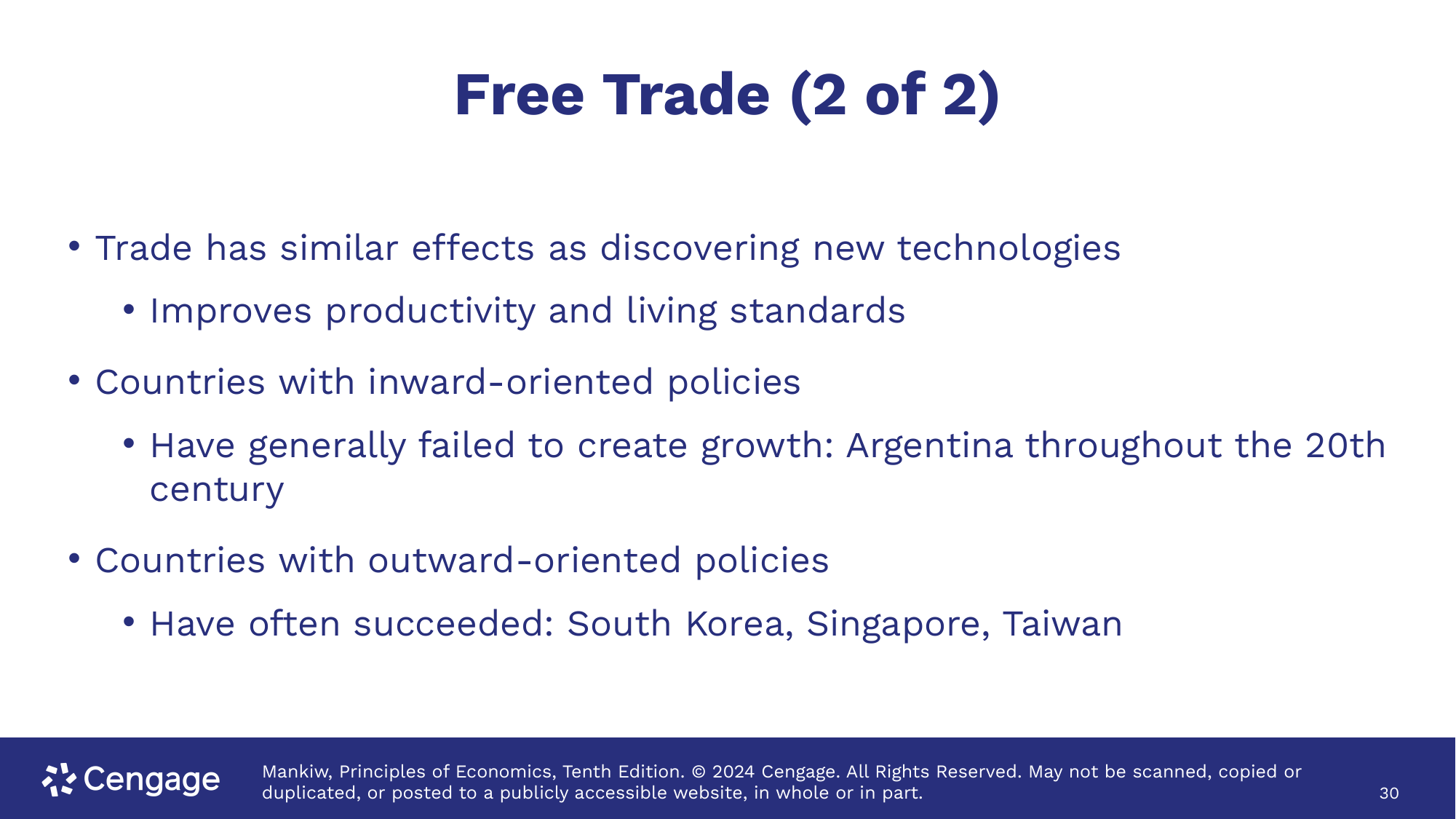

# Free Trade (2 of 2)
Trade has similar effects as discovering new technologies
Improves productivity and living standards
Countries with inward-oriented policies
Have generally failed to create growth: Argentina throughout the 20th century
Countries with outward-oriented policies
Have often succeeded: South Korea, Singapore, Taiwan